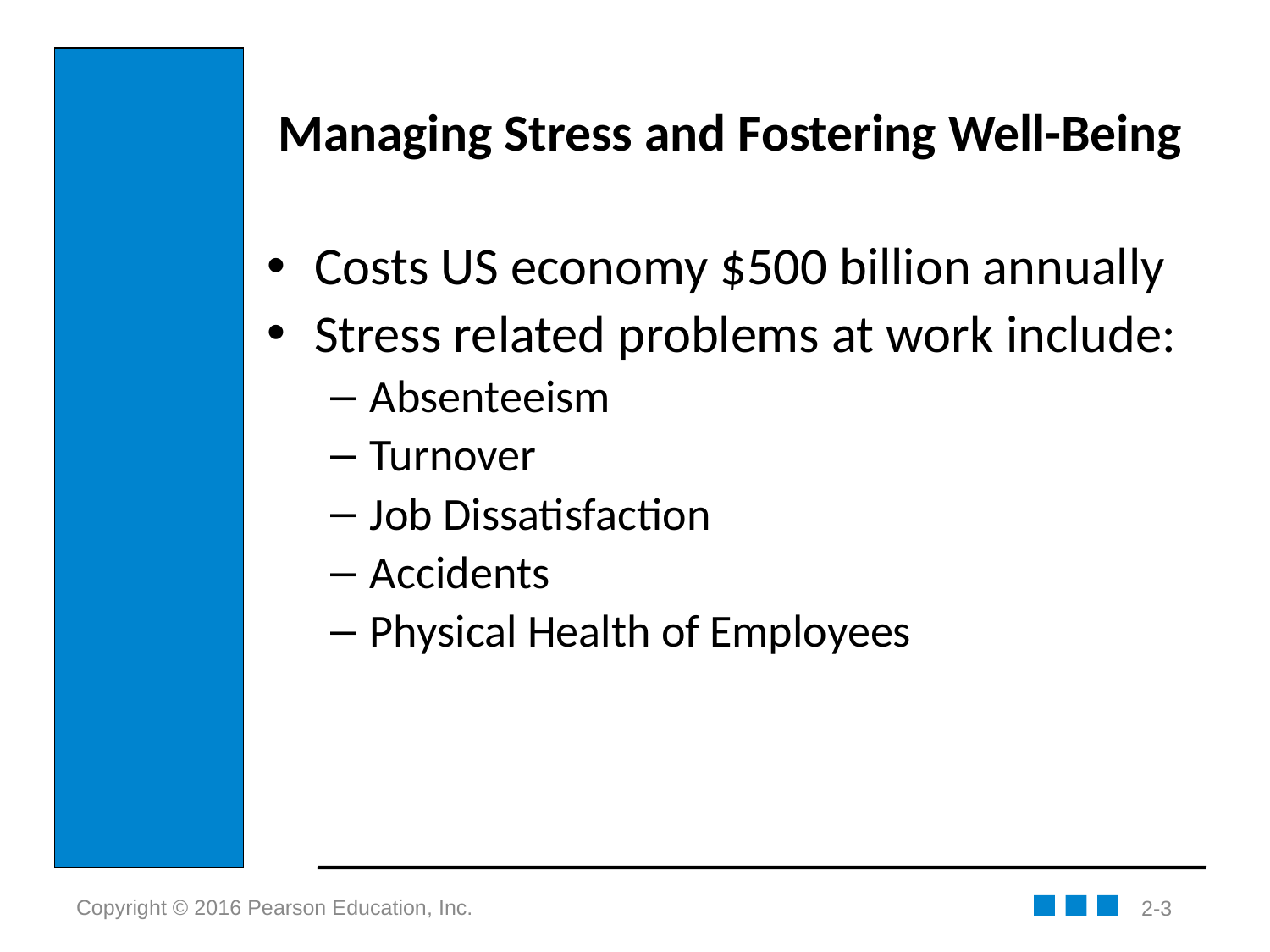

# Managing Stress and Fostering Well-Being
Costs US economy $500 billion annually
Stress related problems at work include:
Absenteeism
Turnover
Job Dissatisfaction
Accidents
Physical Health of Employees

2-3
Copyright © 2016 Pearson Education, Inc.